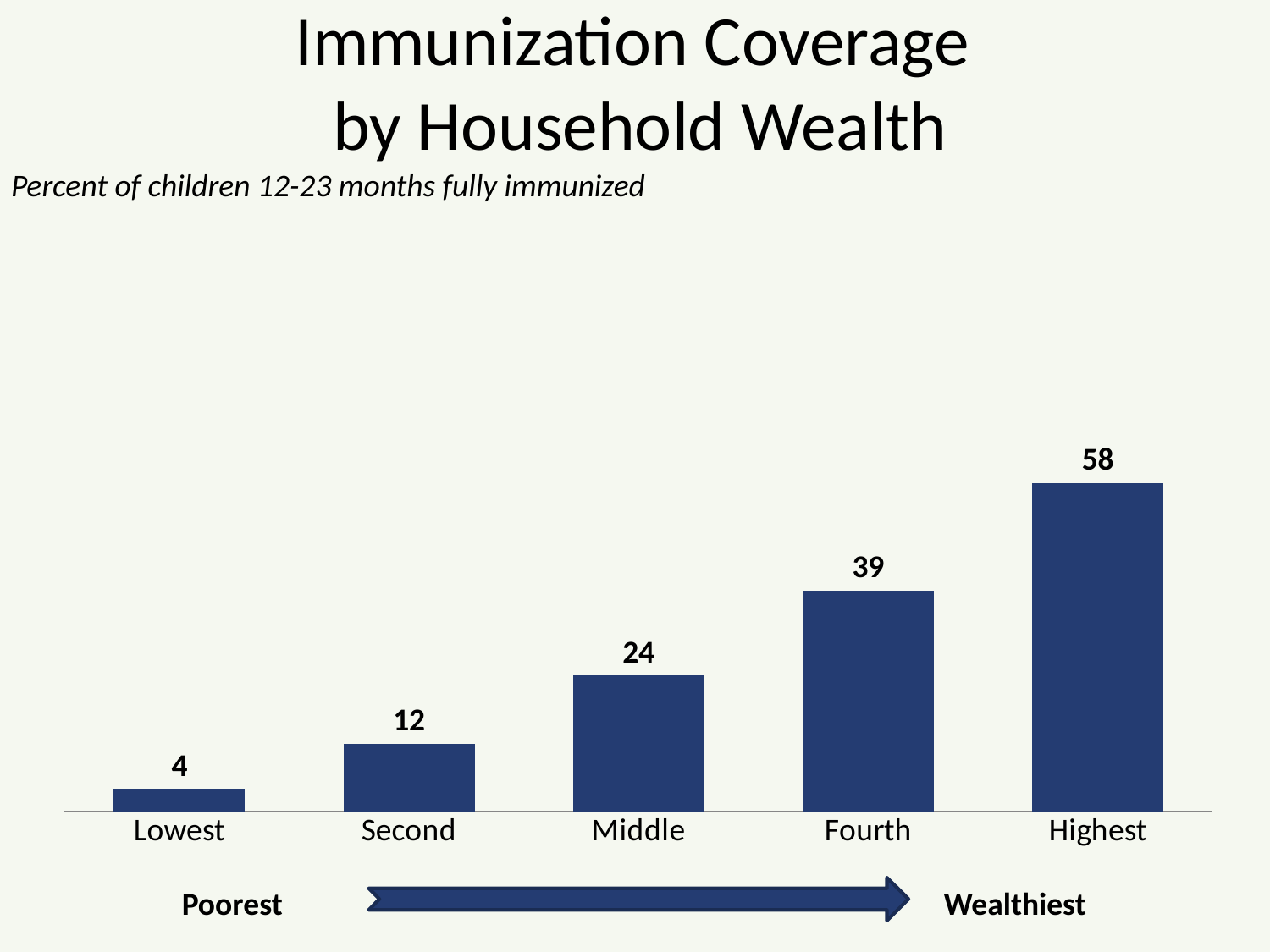

# Immunization Coverage by Household Wealth
Percent of children 12-23 months fully immunized

### Chart

| Category | Series 1 |
|---|---|
| Lowest | 4.0 |
| Second | 12.0 |
| Middle | 24.0 |
| Fourth | 39.0 |
| Highest | 58.0 |
Poorest

Wealthiest